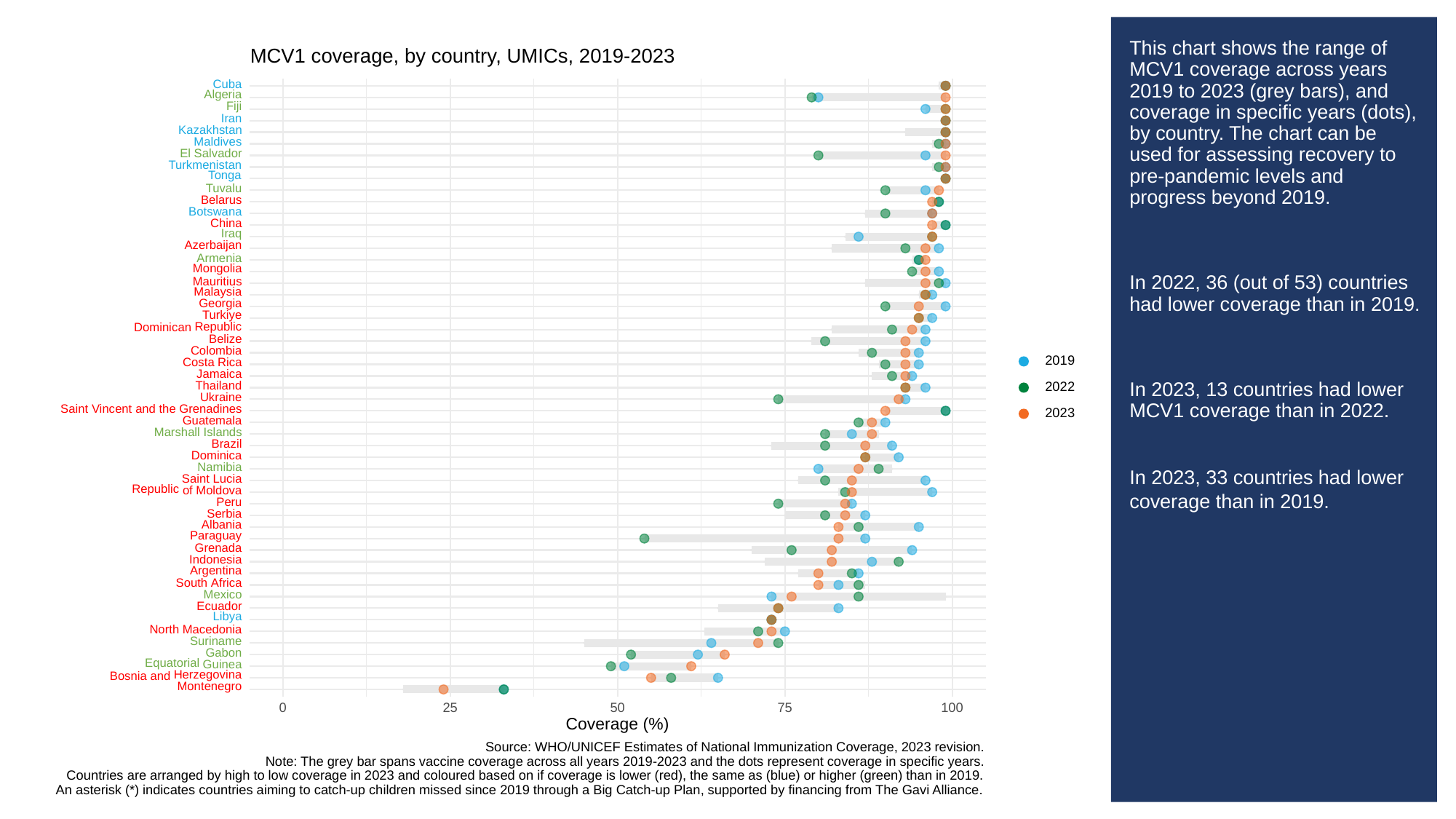

# This chart shows the range of MCV1 coverage across years 2019 to 2023 (grey bars), and coverage in specific years (dots), by country. The chart can be used for assessing recovery to pre-pandemic levels and progress beyond 2019.

In 2022, 36 (out of 53) countries had lower coverage than in 2019.

In 2023, 13 countries had lower MCV1 coverage than in 2022.

In 2023, 33 countries had lower coverage than in 2019.

MCV1 coverage, by country, UMICs, 2019-2023

Cuba

Algeria

Fiji

Iran

Kazakhstan

Maldives

Salvador
El

Turkmenistan

Tonga

Tuvalu

Belarus

Botswana

China

Iraq

Azerbaijan

Armenia

Mongolia

Mauritius

Malaysia

Georgia

Turkiye

Republic
Dominican

Belize

Colombia

2019

Costa
Rica

Jamaica

Thailand
2022

Ukraine

Saint
Grenadines
Vincent
and
the

2023

Guatemala

Marshall
Islands

Brazil

Dominica

Namibia

Saint
Lucia

Republic
of
Moldova

Peru

Serbia

Albania

Paraguay

Grenada

Indonesia

Argentina

South
Africa

Mexico

Ecuador

Libya

North
Macedonia

Suriname

Gabon

Equatorial
Guinea

Herzegovina
Bosnia
and

Montenegro

0
25
50
100
75
Coverage (%)
Source: WHO/UNICEF Estimates of National Immunization Coverage, 2023 revision.
Note: The grey bar spans vaccine coverage across all years 2019-2023 and the dots represent coverage in specific years.
Countries are arranged by high to low coverage in 2023 and coloured based on if coverage is lower (red), the same as (blue) or higher (green) than in 2019.
An asterisk (*) indicates countries aiming to catch-up children missed since 2019 through a Big Catch-up Plan, supported by financing from The Gavi Alliance.